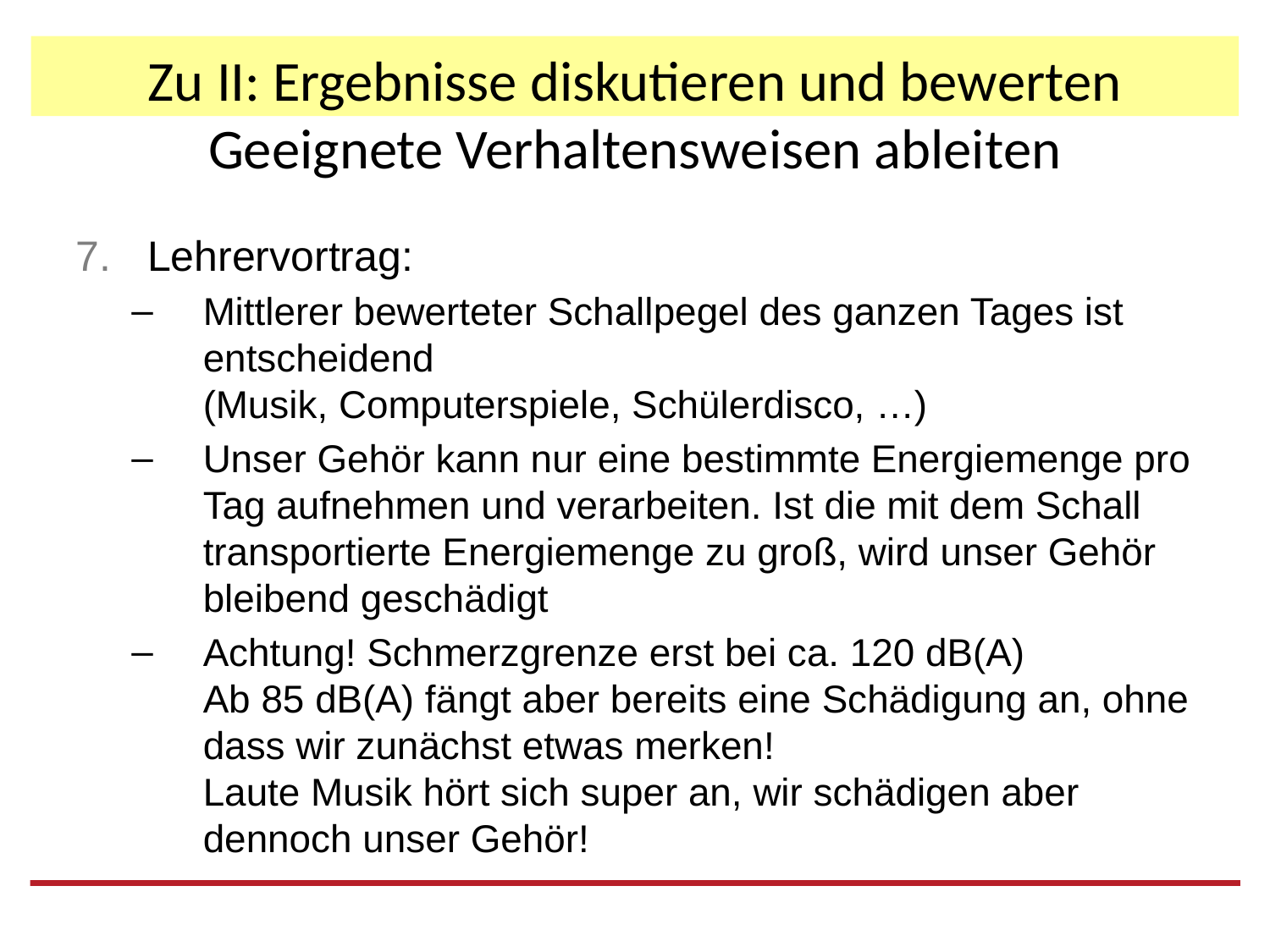

# Zu II: Ergebnisse diskutieren und bewerten Geeignete Verhaltensweisen ableiten
Lehrervortrag:
Mittlerer bewerteter Schallpegel des ganzen Tages ist entscheidend
(Musik, Computerspiele, Schülerdisco, …)
Unser Gehör kann nur eine bestimmte Energiemenge pro Tag aufnehmen und verarbeiten. Ist die mit dem Schall transportierte Energiemenge zu groß, wird unser Gehör bleibend geschädigt
Achtung! Schmerzgrenze erst bei ca. 120 dB(A)
Ab 85 dB(A) fängt aber bereits eine Schädigung an, ohne dass wir zunächst etwas merken!
Laute Musik hört sich super an, wir schädigen aber dennoch unser Gehör!